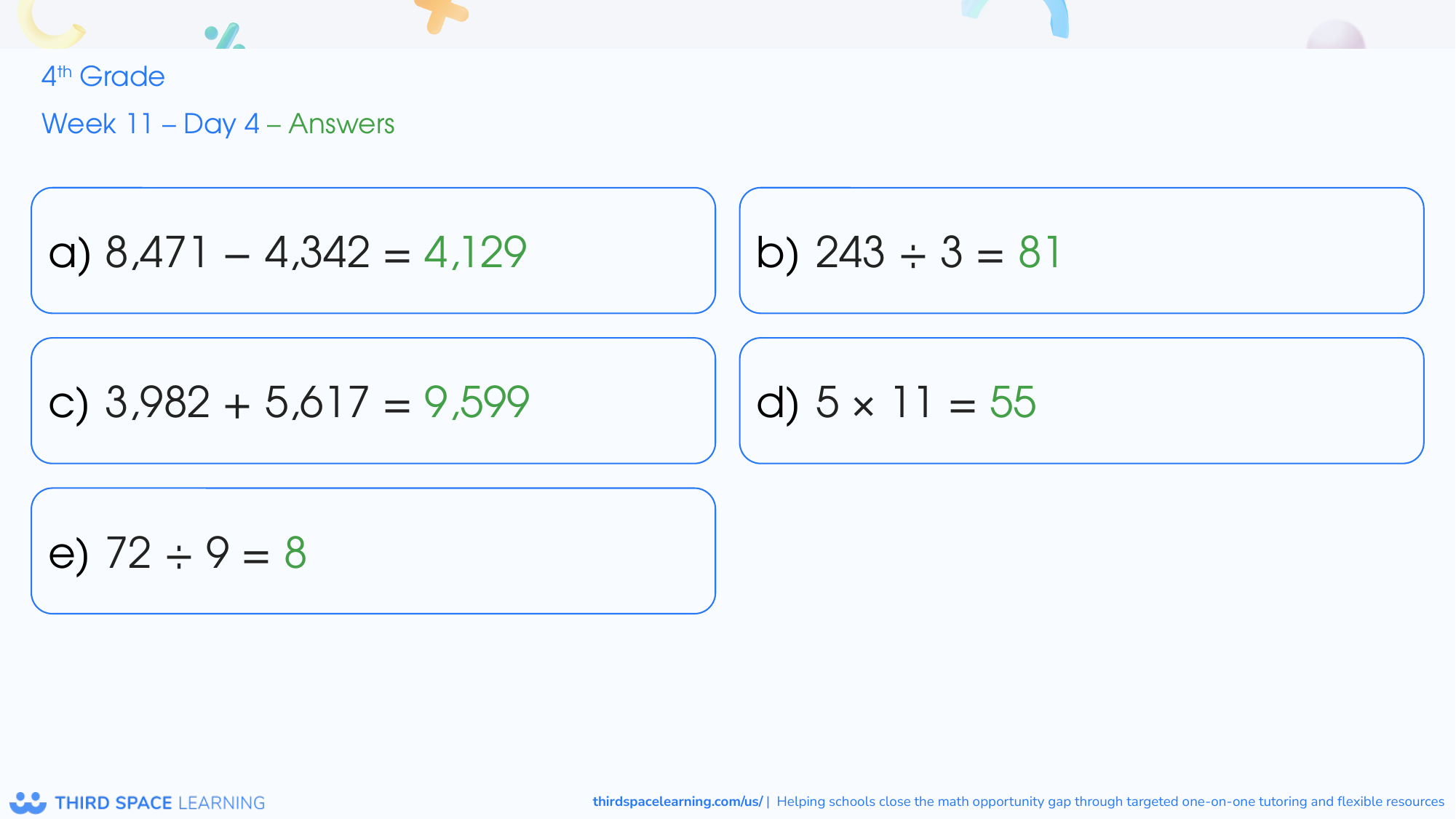

4th Grade
Week 11 – Day 4 – Answers
8,471 − 4,342 = 4,129
243 ÷ 3 = 81
3,982 + 5,617 = 9,599
5 × 11 = 55
72 ÷ 9 = 8